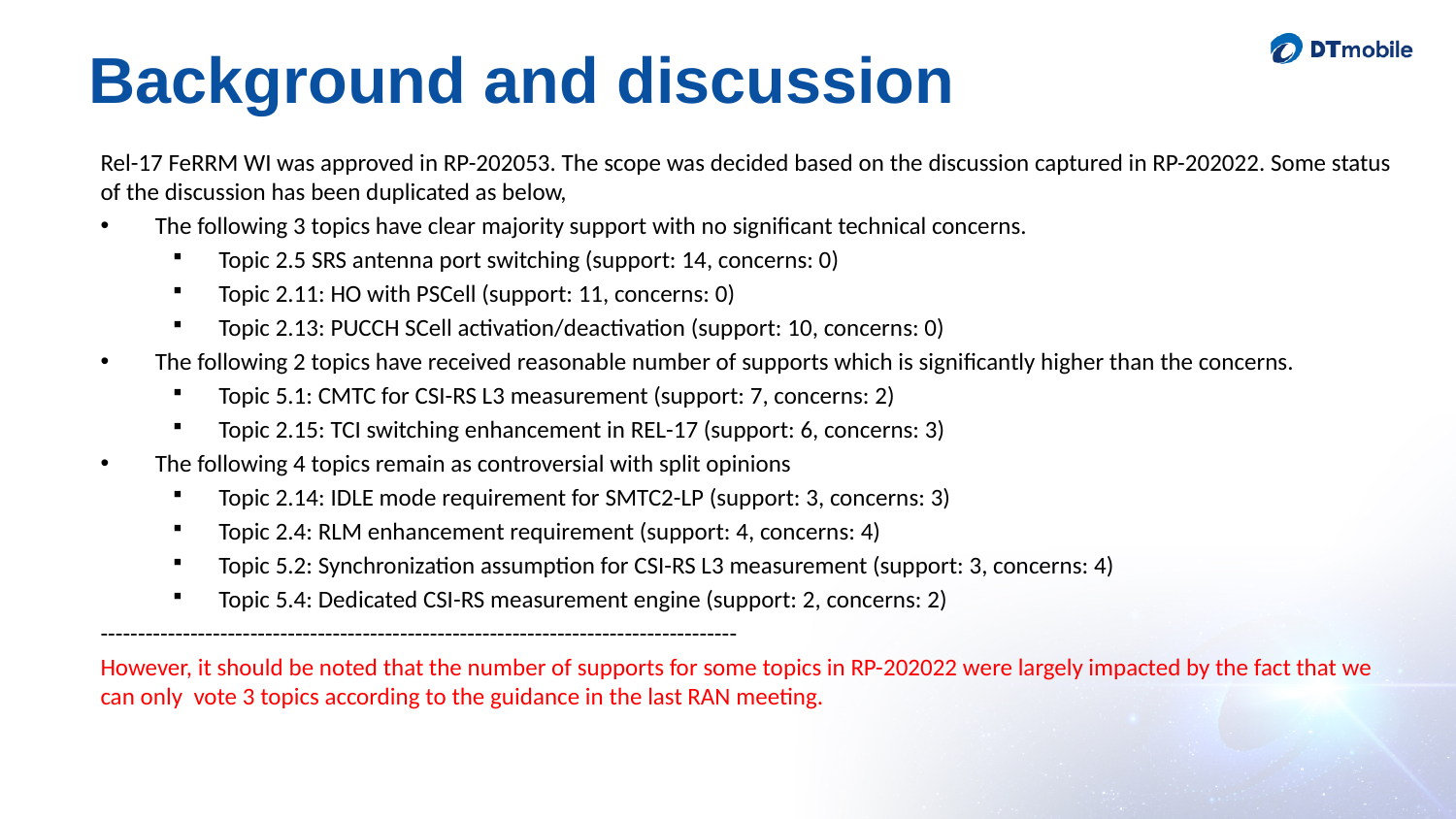

# Background and discussion
Rel-17 FeRRM WI was approved in RP-202053. The scope was decided based on the discussion captured in RP-202022. Some status of the discussion has been duplicated as below,
The following 3 topics have clear majority support with no significant technical concerns.
Topic 2.5 SRS antenna port switching (support: 14, concerns: 0)
Topic 2.11: HO with PSCell (support: 11, concerns: 0)
Topic 2.13: PUCCH SCell activation/deactivation (support: 10, concerns: 0)
The following 2 topics have received reasonable number of supports which is significantly higher than the concerns.
Topic 5.1: CMTC for CSI-RS L3 measurement (support: 7, concerns: 2)
Topic 2.15: TCI switching enhancement in REL-17 (support: 6, concerns: 3)
The following 4 topics remain as controversial with split opinions
Topic 2.14: IDLE mode requirement for SMTC2-LP (support: 3, concerns: 3)
Topic 2.4: RLM enhancement requirement (support: 4, concerns: 4)
Topic 5.2: Synchronization assumption for CSI-RS L3 measurement (support: 3, concerns: 4)
Topic 5.4: Dedicated CSI-RS measurement engine (support: 2, concerns: 2)
-------------------------------------------------------------------------------------
However, it should be noted that the number of supports for some topics in RP-202022 were largely impacted by the fact that we can only  vote 3 topics according to the guidance in the last RAN meeting.